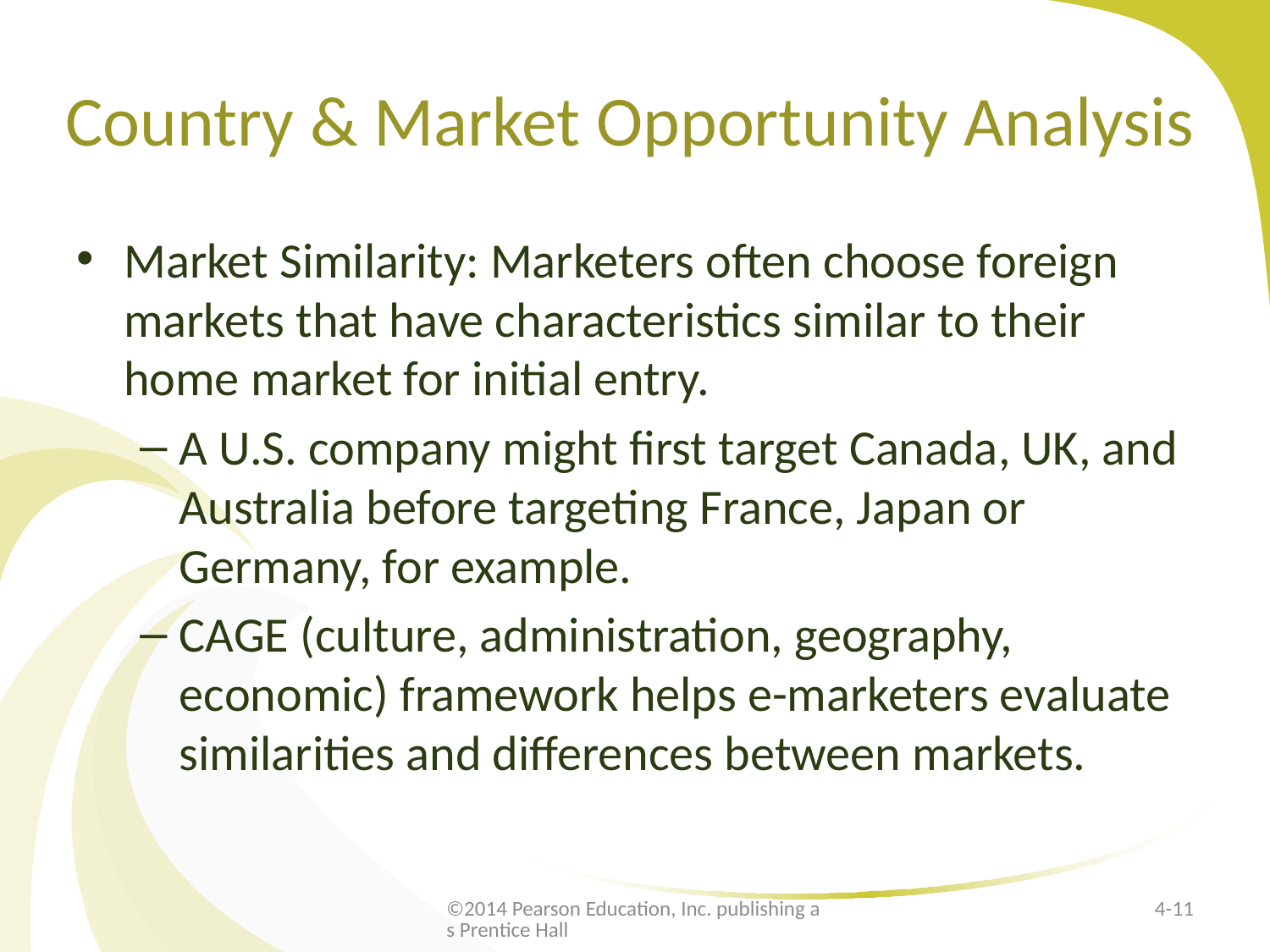

# Country & Market Opportunity Analysis
Market Similarity: Marketers often choose foreign markets that have characteristics similar to their home market for initial entry.
A U.S. company might first target Canada, UK, and Australia before targeting France, Japan or Germany, for example.
CAGE (culture, administration, geography, economic) framework helps e-marketers evaluate similarities and differences between markets.

©2014 Pearson Education, Inc. publishing as Prentice Hall
4-11